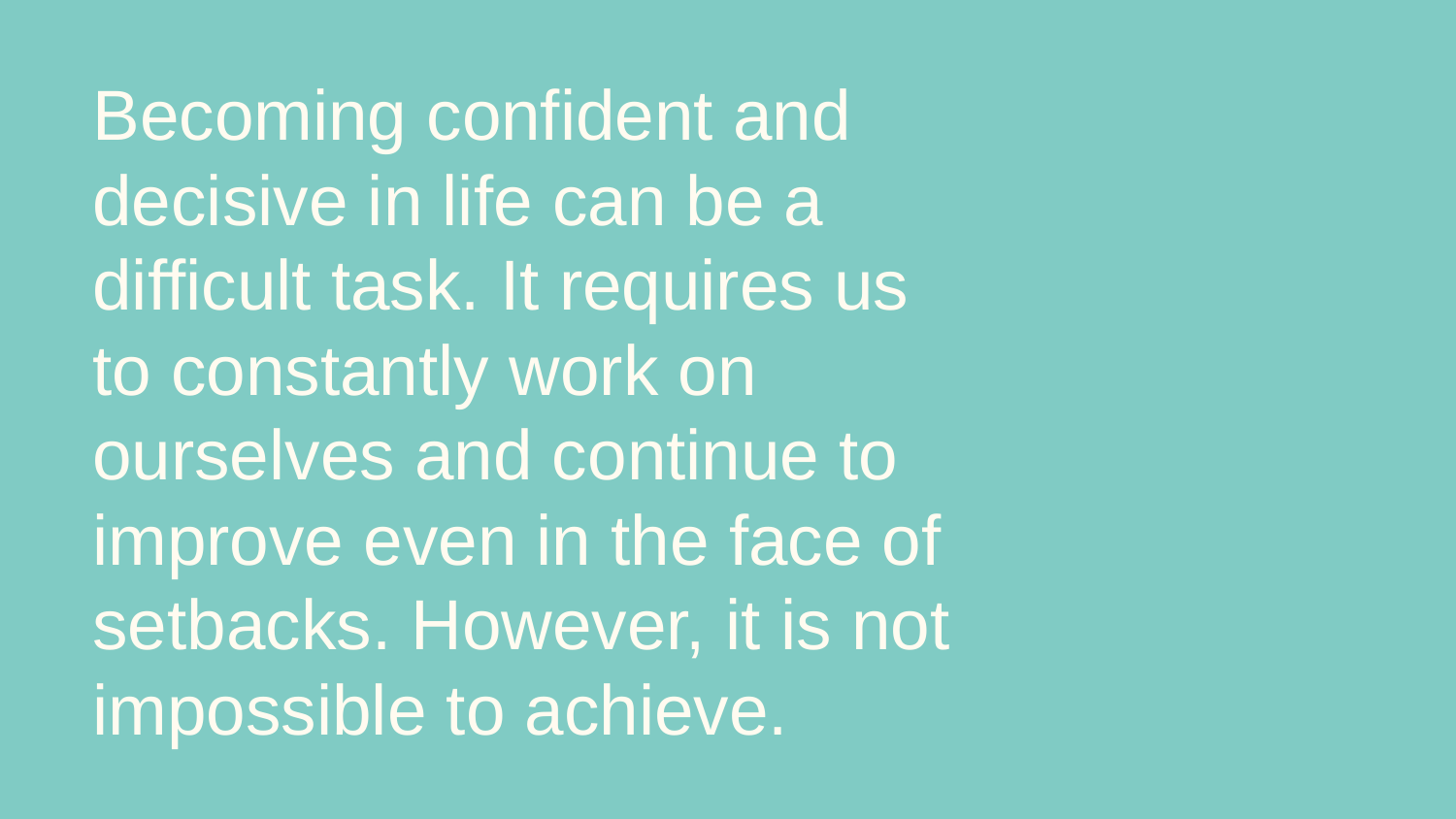

# Becoming confident and decisive in life can be a difficult task. It requires us to constantly work on ourselves and continue to improve even in the face of setbacks. However, it is not impossible to achieve.